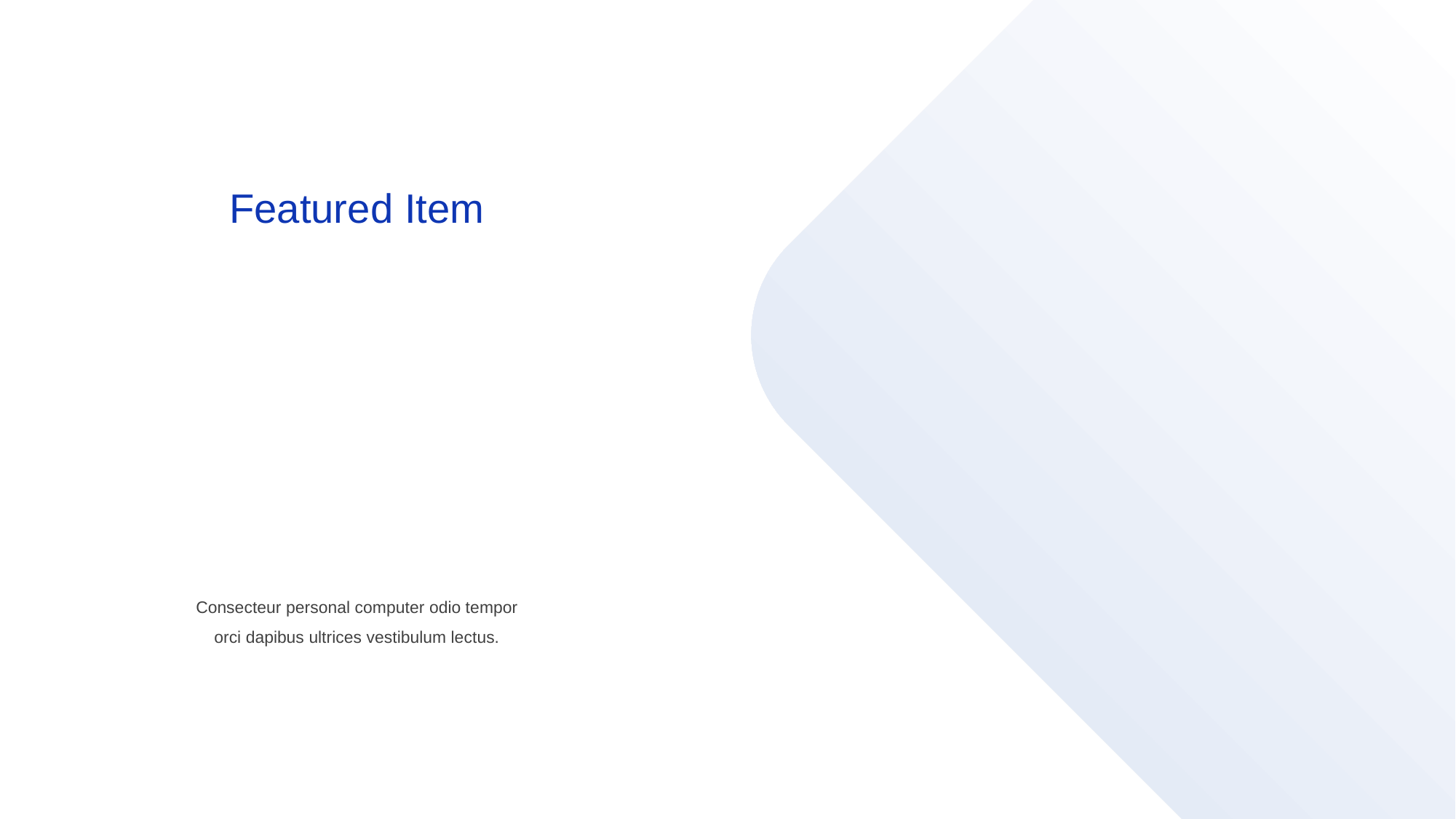

Featured Item

Consecteur personal computer odio tempor orci dapibus ultrices vestibulum lectus.